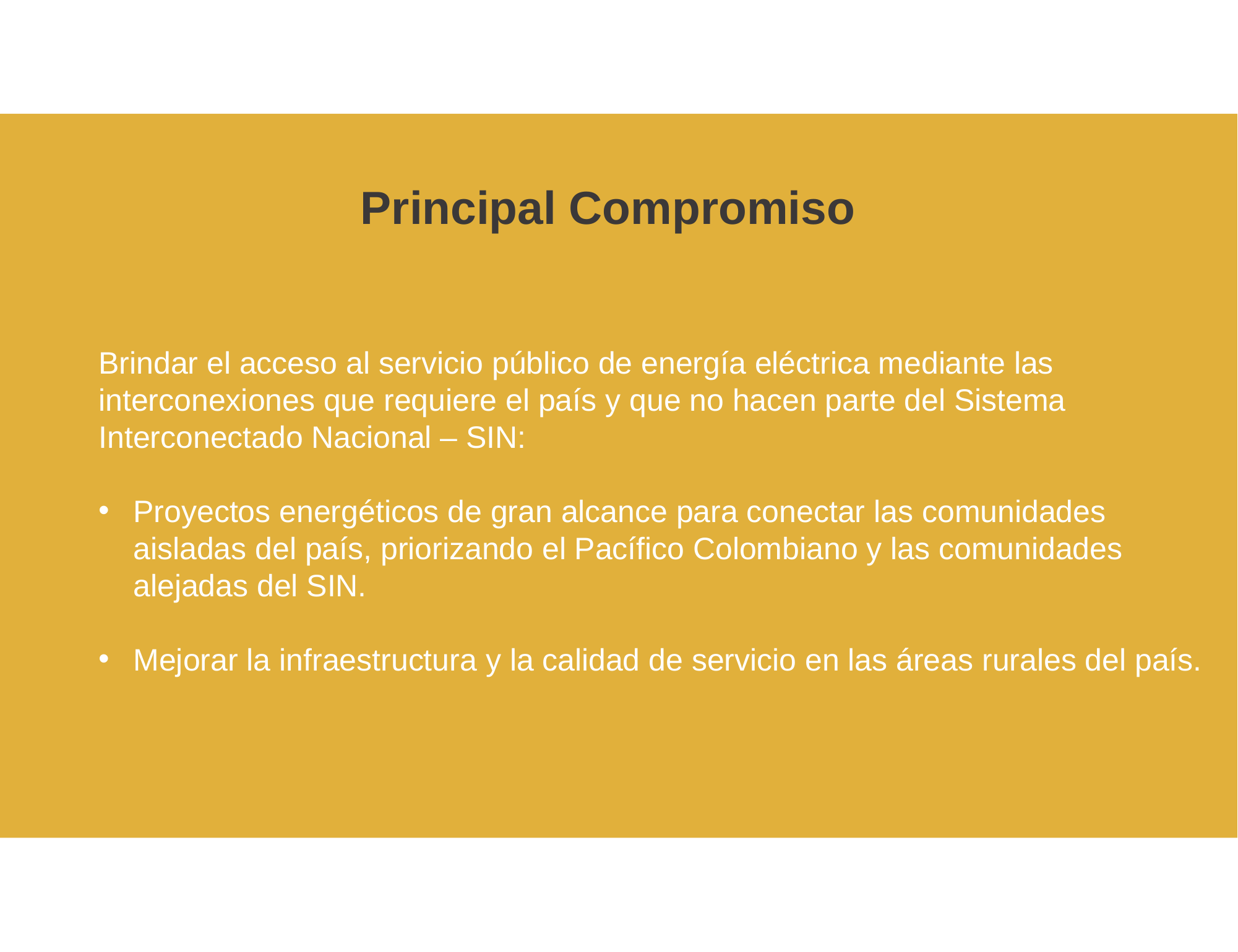

Principal Compromiso

Brindar el acceso al servicio público de energía eléctrica mediante las interconexiones que requiere el país y que no hacen parte del Sistema Interconectado Nacional – SIN:

Proyectos energéticos de gran alcance para conectar las comunidades aisladas del país, priorizando el Pacífico Colombiano y las comunidades alejadas del SIN.

Mejorar la infraestructura y la calidad de servicio en las áreas rurales del país.